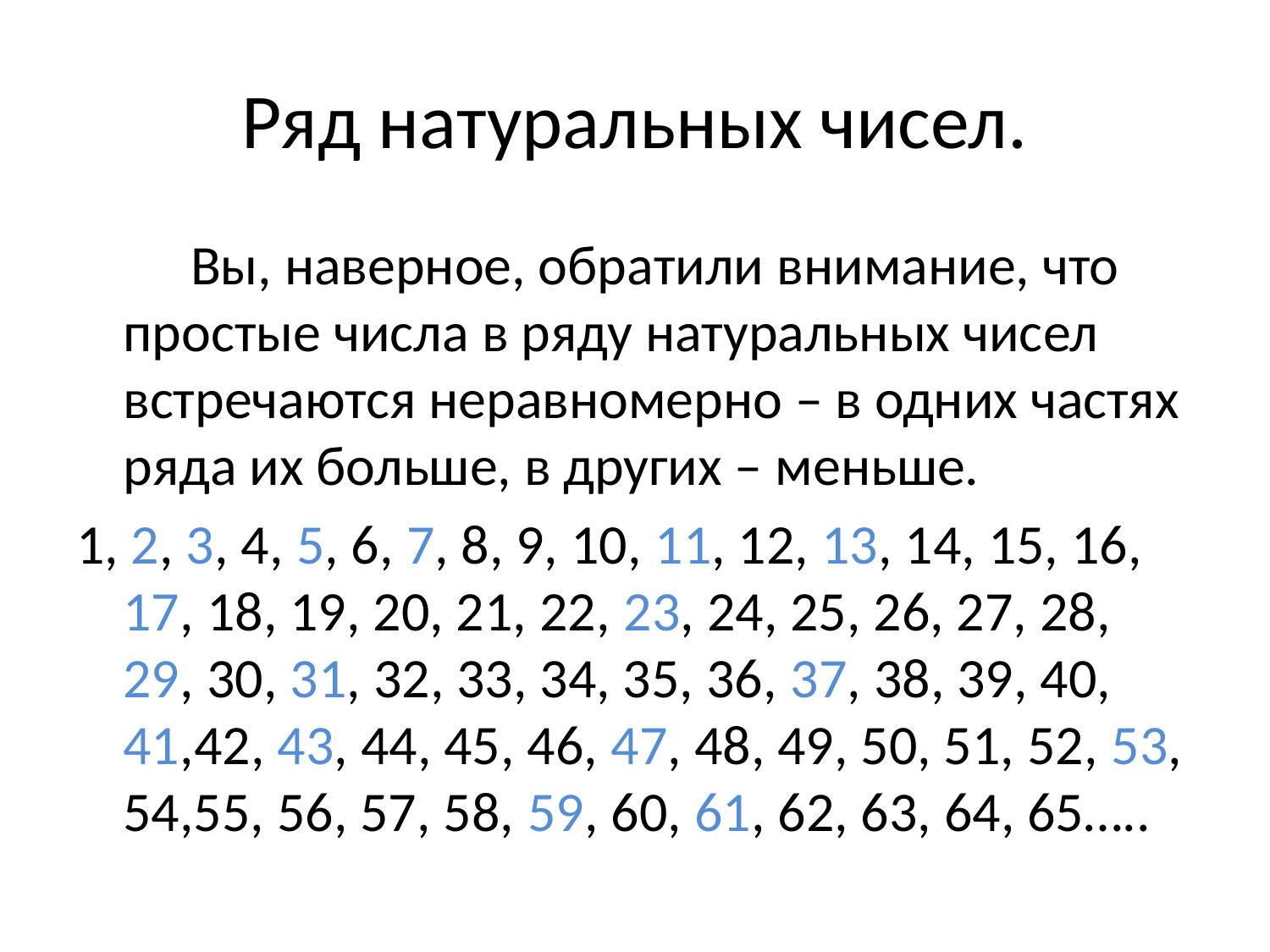

# Ряд натуральных чисел.
         Вы, наверное, обратили внимание, что простые числа в ряду натуральных чисел встречаются неравномерно – в одних частях ряда их больше, в других – меньше.
1, 2, 3, 4, 5, 6, 7, 8, 9, 10, 11, 12, 13, 14, 15, 16, 17, 18, 19, 20, 21, 22, 23, 24, 25, 26, 27, 28, 29, 30, 31, 32, 33, 34, 35, 36, 37, 38, 39, 40, 41,42, 43, 44, 45, 46, 47, 48, 49, 50, 51, 52, 53, 54,55, 56, 57, 58, 59, 60, 61, 62, 63, 64, 65…..